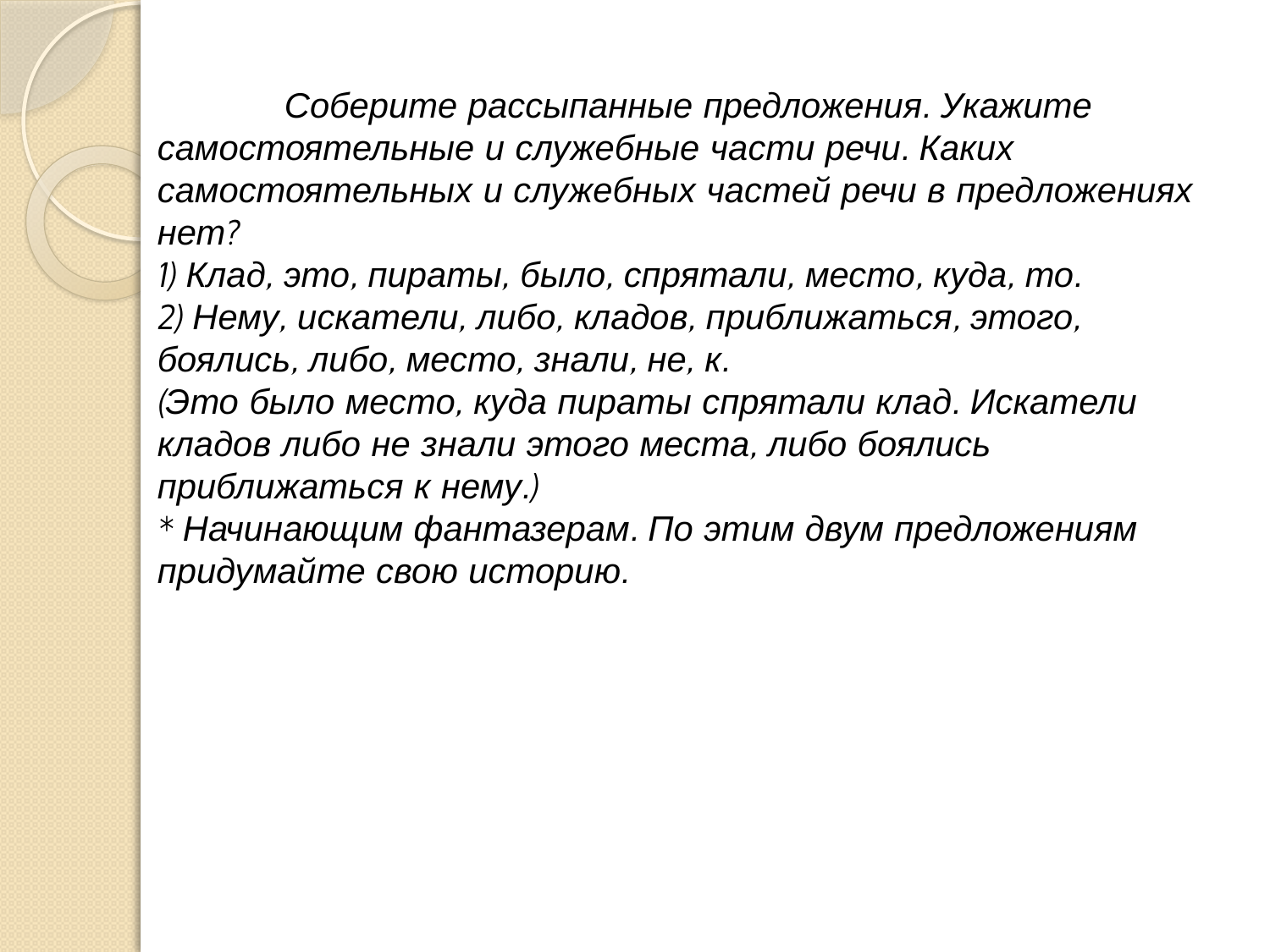

Соберите рассыпанные предложения. Укажите самостоятельные и служебные части речи. Каких самостоятельных и служебных частей речи в предложениях нет?
1) Клад, это, пираты, было, спрятали, место, куда, то.
2) Нему, искатели, либо, кладов, приближаться, этого, боялись, либо, место, знали, не, к.
(Это было место, куда пираты спрятали клад. Искатели кладов либо не знали этого места, либо боялись приближаться к нему.)
* Начинающим фантазерам. По этим двум предложениям придумайте свою историю.